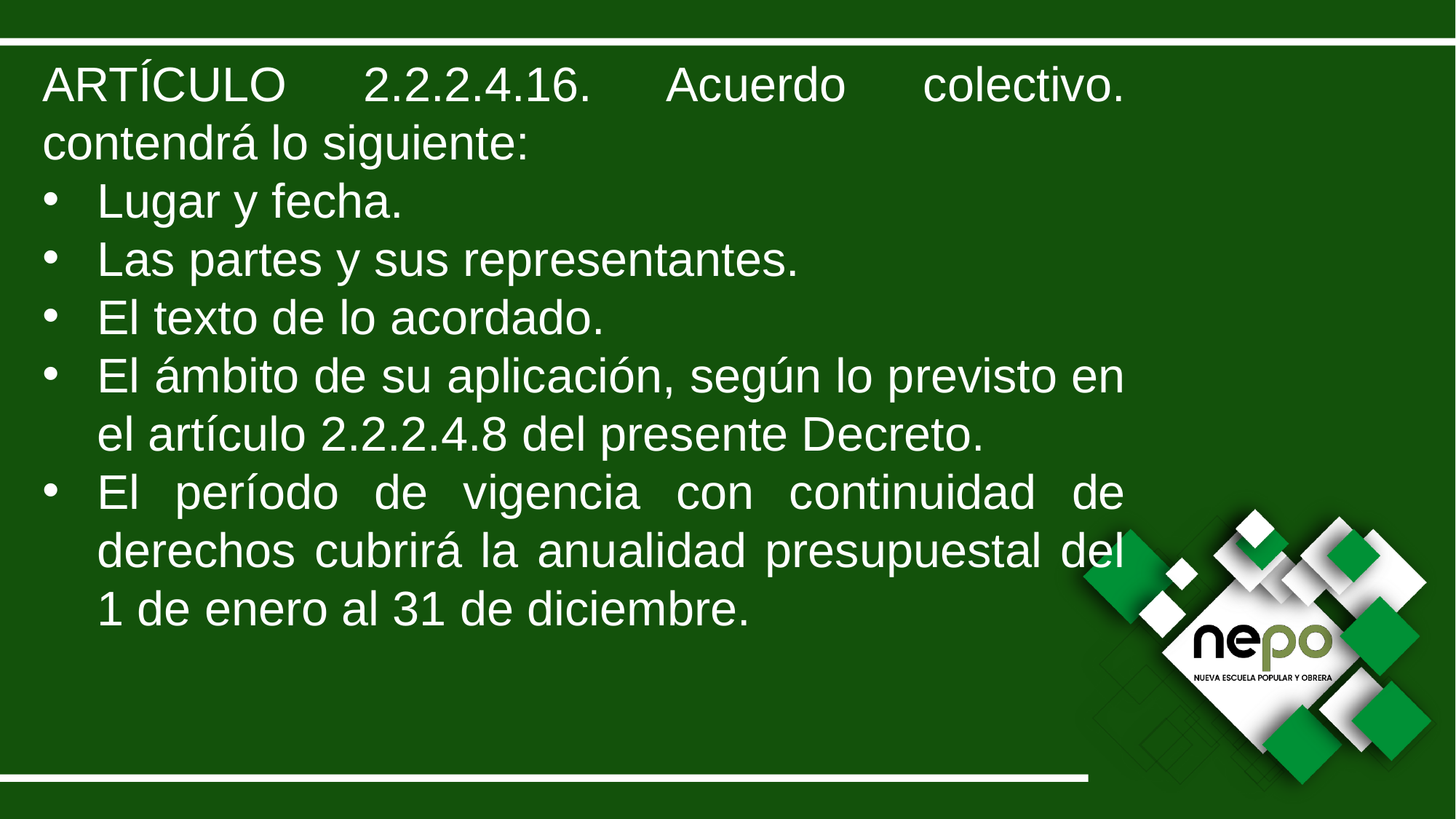

ARTÍCULO 2.2.2.4.16. Acuerdo colectivo. contendrá lo siguiente:
Lugar y fecha.
Las partes y sus representantes.
El texto de lo acordado.
El ámbito de su aplicación, según lo previsto en el artículo 2.2.2.4.8 del presente Decreto.
El período de vigencia con continuidad de derechos cubrirá la anualidad presupuestal del 1 de enero al 31 de diciembre.